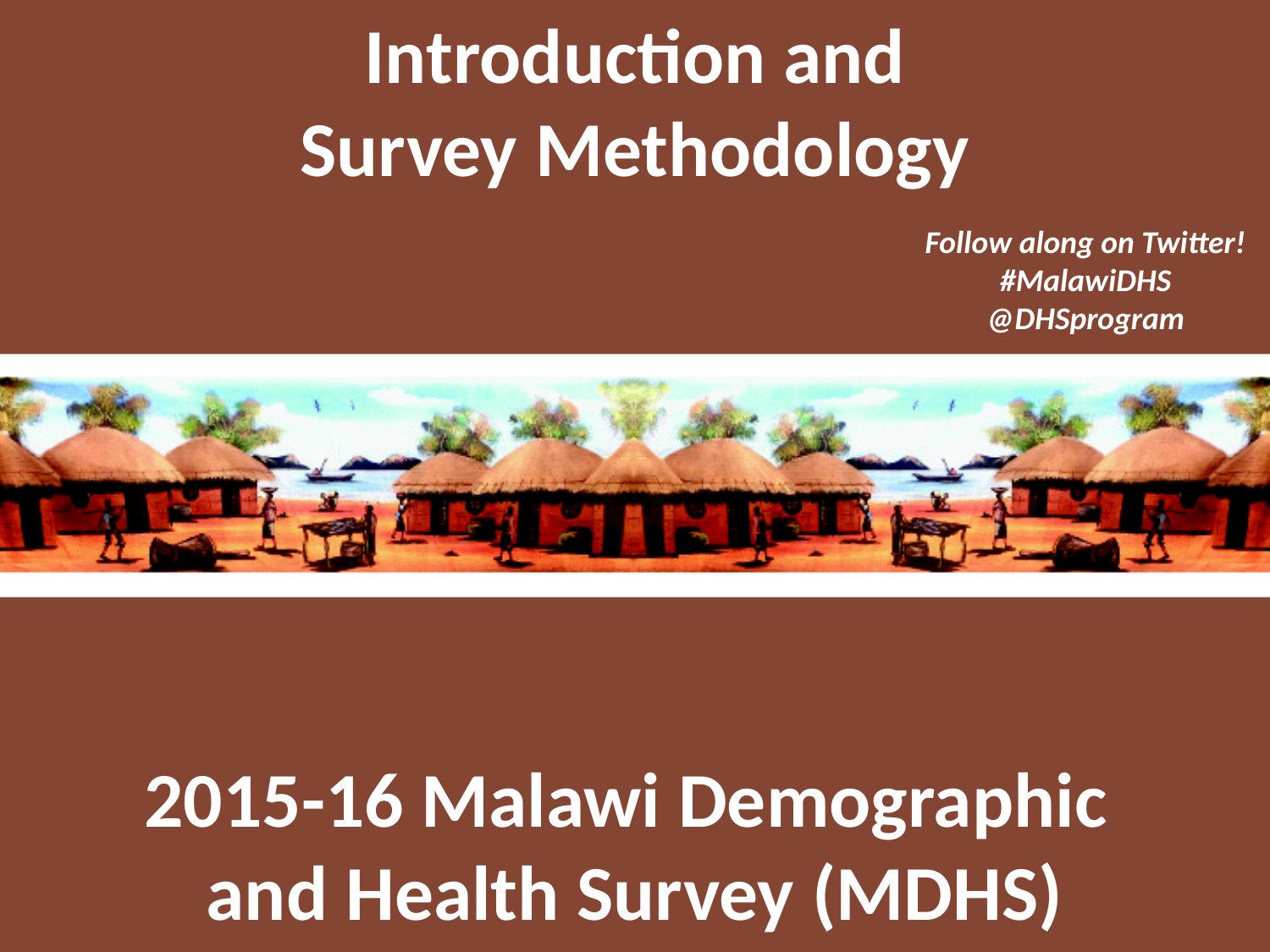

Introduction and
Survey Methodology
Follow along on Twitter!
#MalawiDHS
@DHSprogram